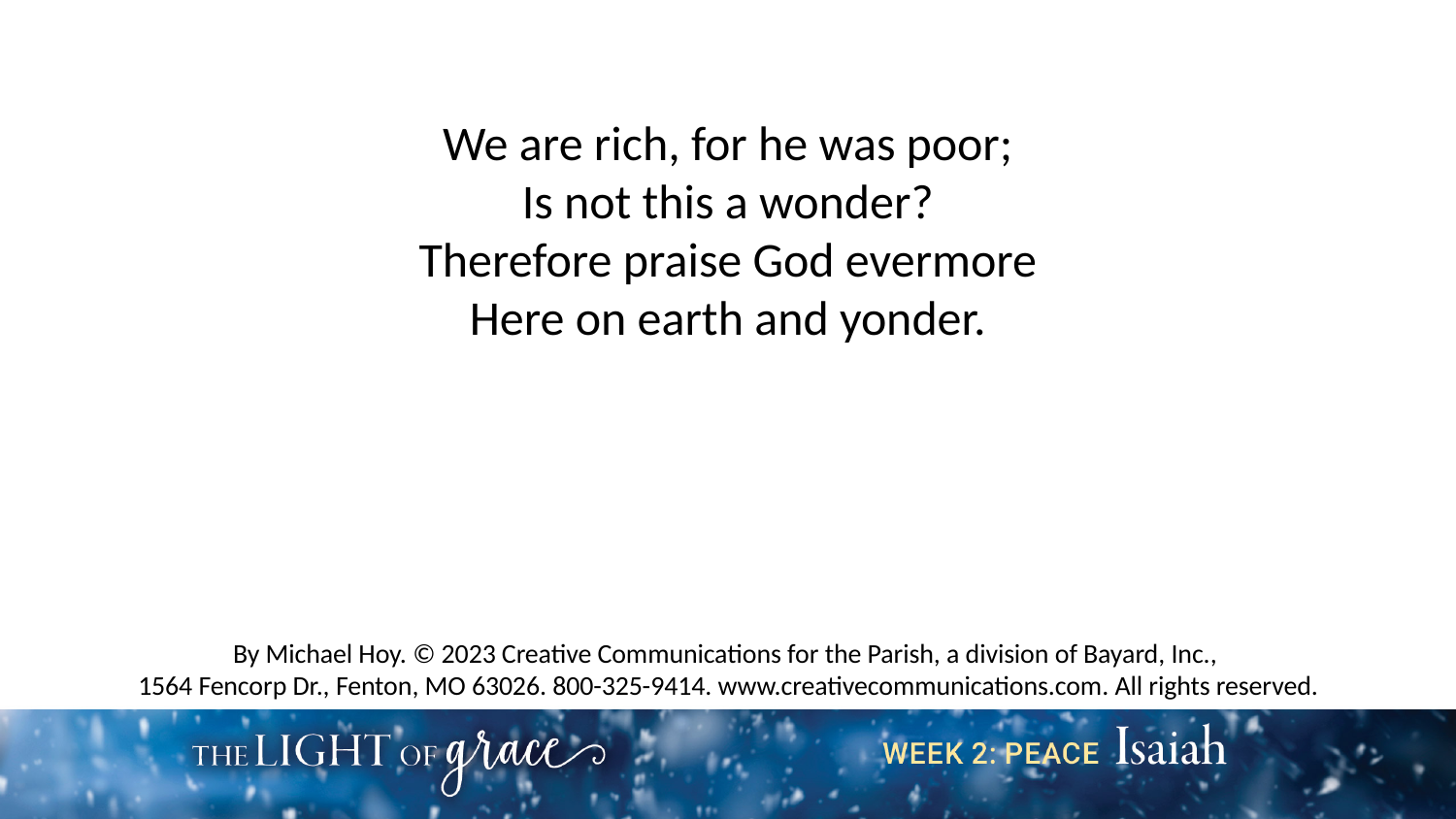

We are rich, for he was poor;
Is not this a wonder?
Therefore praise God evermore
Here on earth and yonder.

By Michael Hoy. © 2023 Creative Communications for the Parish, a division of Bayard, Inc.,
1564 Fencorp Dr., Fenton, MO 63026. 800-325-9414. www.creativecommunications.com. All rights reserved.